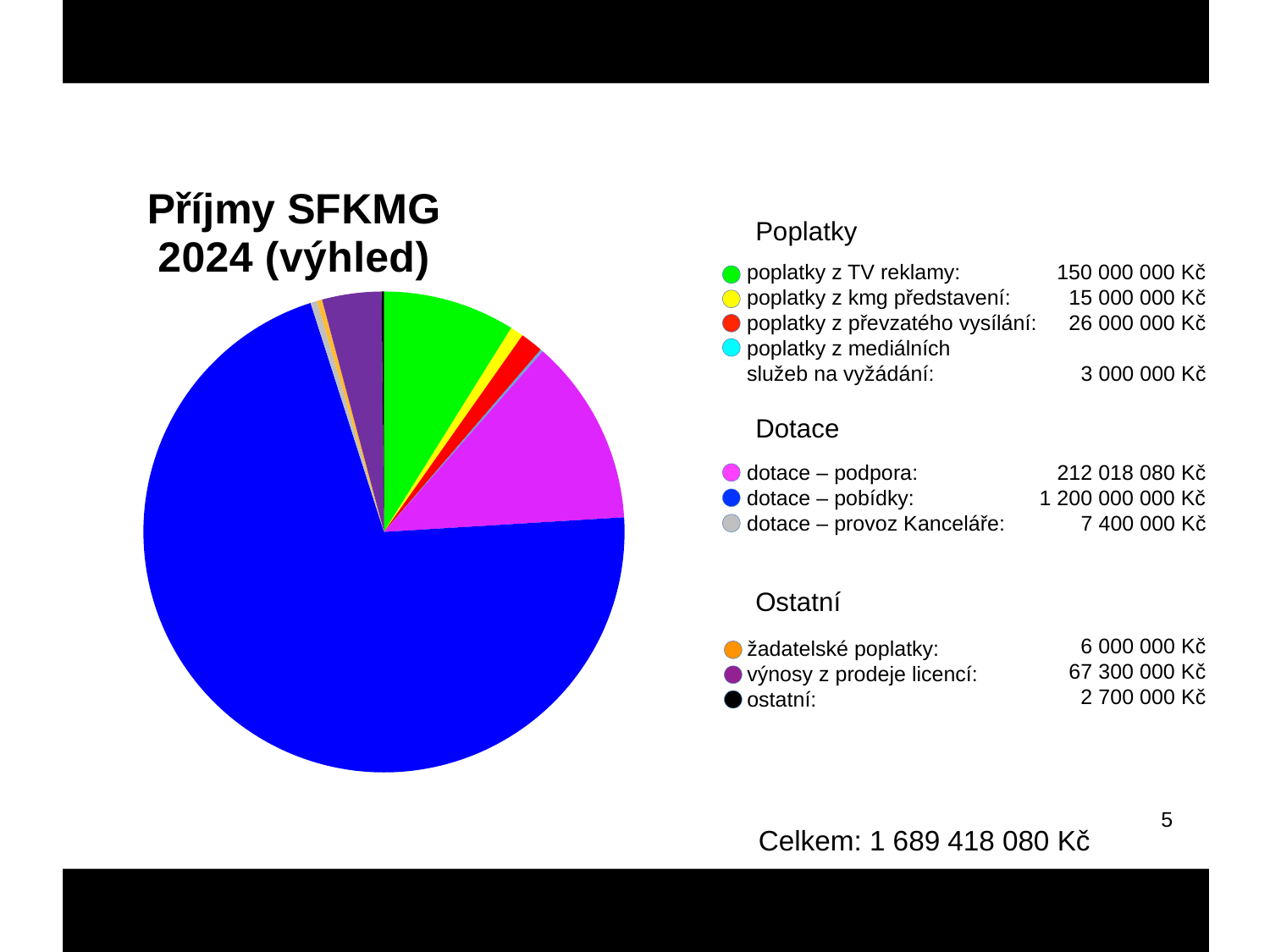

### Chart: Příjmy SFKMG 2024 (výhled)

| Category |  |
|---|---|
| Poplatky | 0.0 |
| poplatky z TV reklamy:                            150 000 000 Kč | 150000000.0 |
| poplatky z kinem. představení: 15 000 000 Kč | 15000000.0 |
| poplatky z převzatého vysílání: 26 000 000 Kč | 26000000.0 |
| poplatky z VOD:                                    3 000 000 Kč | 3000000.0 |
| Dotace | 0.0 |
| dotace – podpora:                            212 018 080 Kč | 212018080.0 |
| dotace – pobídky:                            1 200 000 000 Kč | 1200000000.0 |
| dotace – provoz kanceláře:                     7 400 000 Kč | 7400000.0 |
| Ostatní | 0.0 |
| žadatelské poplatky:                    6 000 000 Kč | 6000000.0 |
| výnosy z prodeje licencí:                            67 300 000 Kč | 67300000.0 |
| ostatní 2 700 000 Kč | 2700000.0 |
Poplatky
poplatky z TV reklamy:
poplatky z kmg představení:
poplatky z převzatého vysílání:
poplatky z mediálních
služeb na vyžádání:
150 000 000 Kč
15 000 000 Kč
26 000 000 Kč

3 000 000 Kč

Dotace
dotace – podpora:
dotace – pobídky:
dotace – provoz Kanceláře:
212 018 080 Kč
1 200 000 000 Kč
7 400 000 Kč

Ostatní
6 000 000 Kč
67 300 000 Kč
2 700 000 Kč
žadatelské poplatky:
výnosy z prodeje licencí:
ostatní:

5
Celkem: 1 689 418 080 Kč